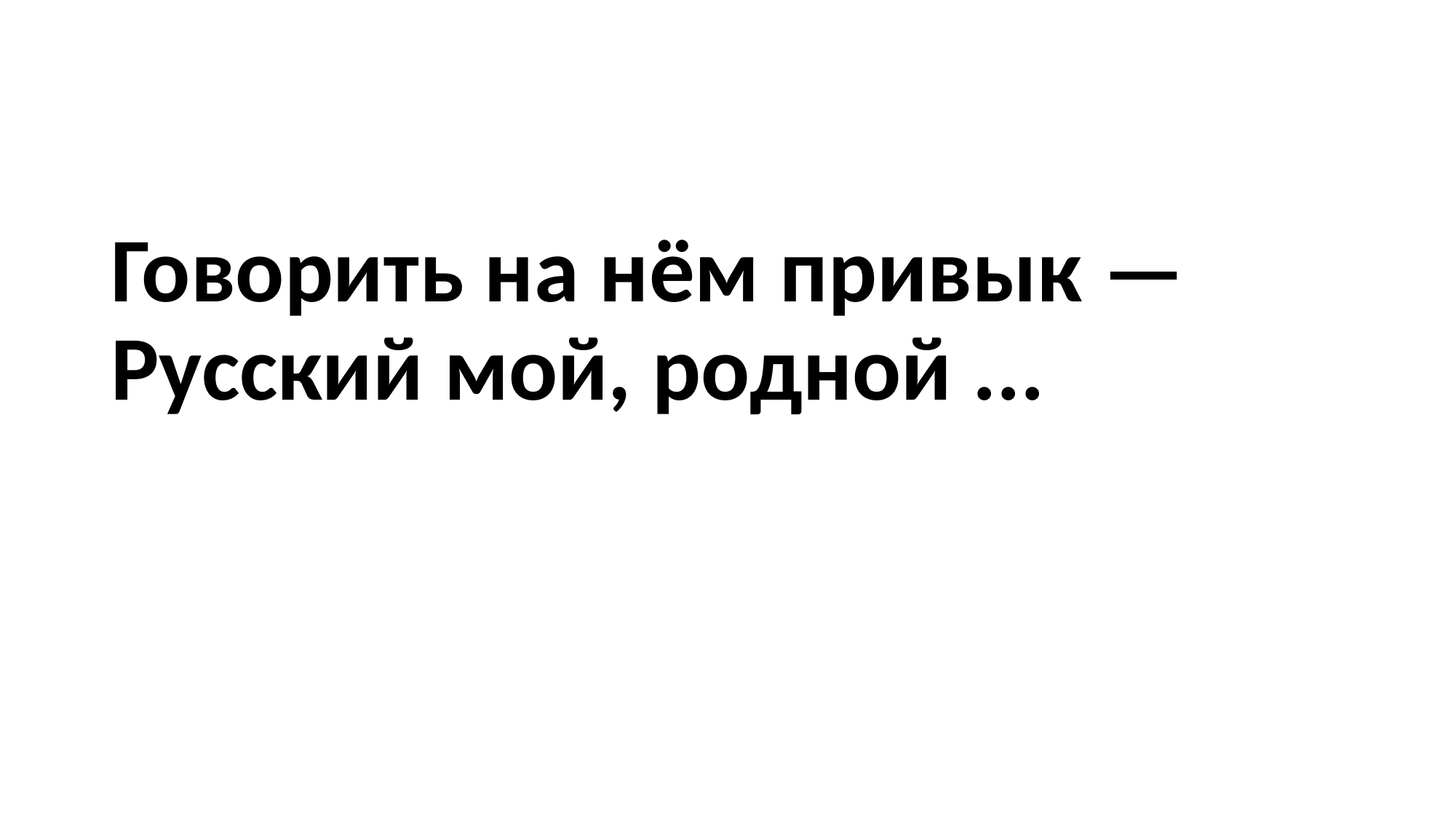

#
Говорить на нём привык —
Русский мой, родной ...